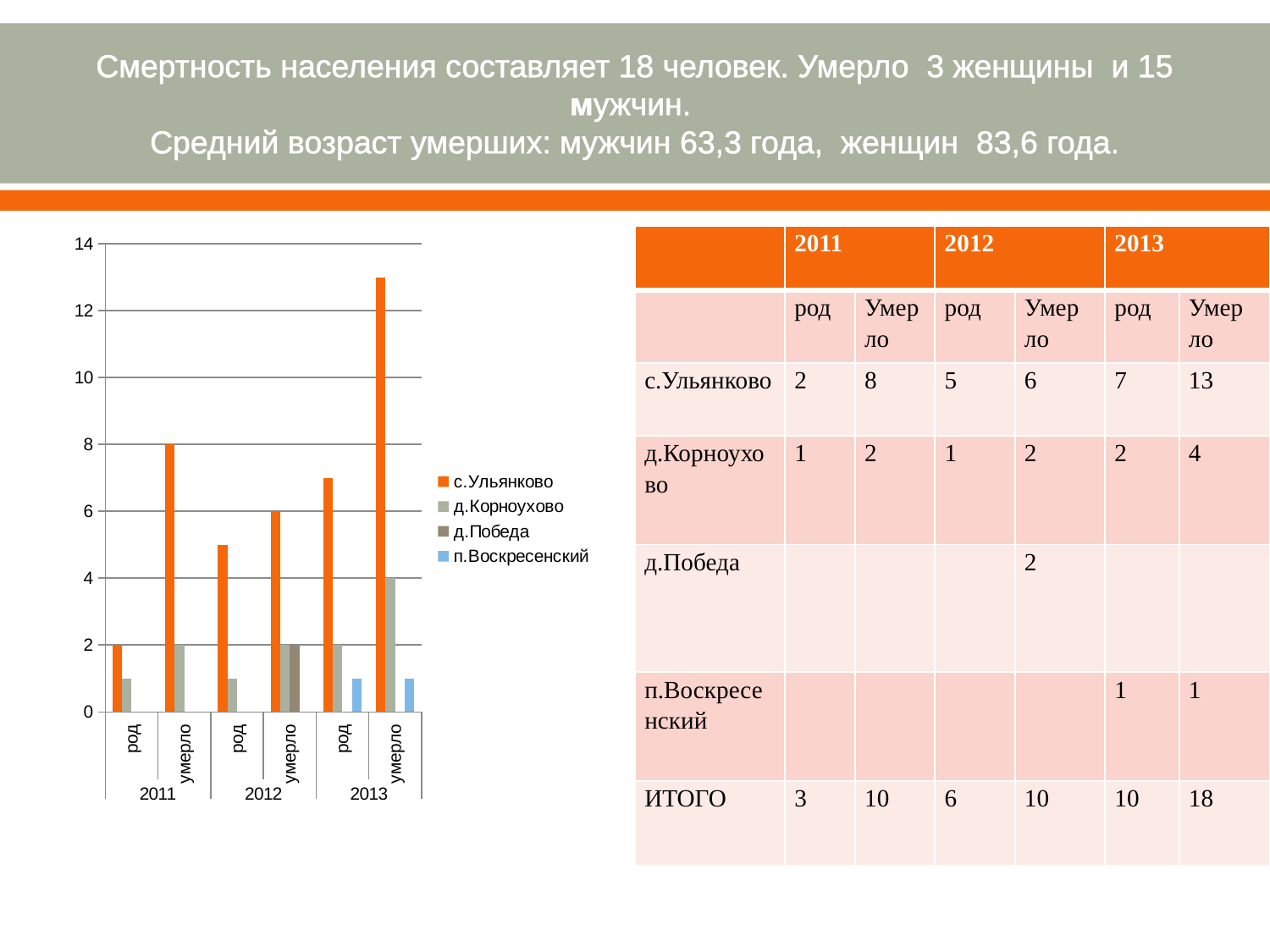

# Смертность населения составляет 18 человек. Умерло  3 женщины  и 15 мужчин. Средний возраст умерших: мужчин 63,3 года,  женщин  83,6 года.

### Chart

| Category | с.Ульянково | д.Корноухово | д.Победа | п.Воскресенский |
|---|---|---|---|---|
| род | 2.0 | 1.0 | None | None |
| умерло | 8.0 | 2.0 | None | None |
| род | 5.0 | 1.0 | None | None |
| умерло | 6.0 | 2.0 | 2.0 | None |
| род | 7.0 | 2.0 | None | 1.0 |
| умерло | 13.0 | 4.0 | None | 1.0 |
|  | 2011 |  | 2012 |  | 2013 |  |
| --- | --- | --- | --- | --- | --- | --- |
|  | род | Умер ло | род | Умер ло | род | Умер ло |
| с.Ульянково | 2 | 8 | 5 | 6 | 7 | 13 |
| д.Корноухово | 1 | 2 | 1 | 2 | 2 | 4 |
| д.Победа |  |  |  | 2 |  |  |
| п.Воскресенский |  |  |  |  | 1 | 1 |
| ИТОГО | 3 | 10 | 6 | 10 | 10 | 18 |